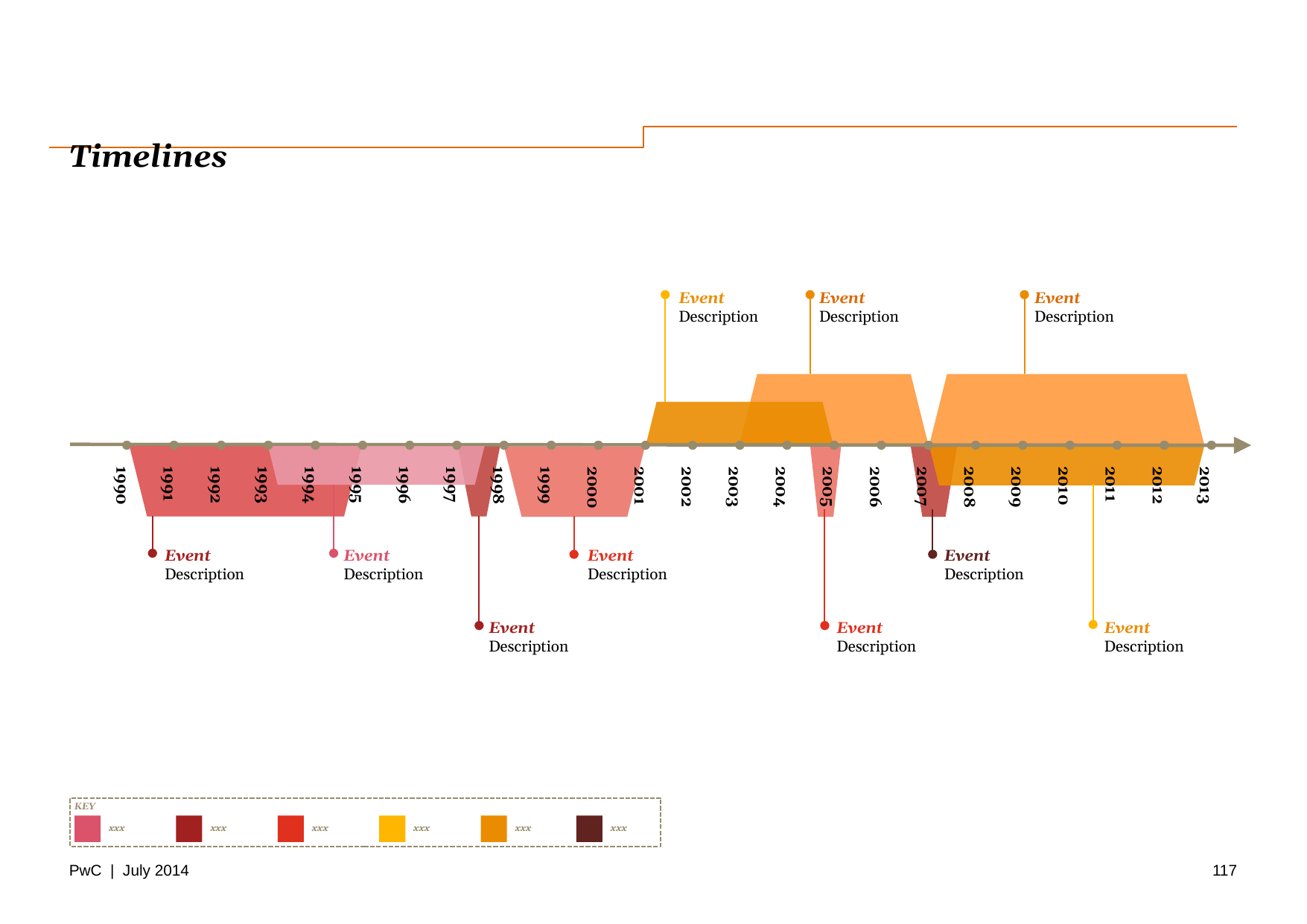

# Timelines
Event
Description

Event
Description

Event
Description

| 1990 | 1991 | 1992 | 1993 | 1994 | 1995 | 1996 | 1997 | 1998 | 1999 | 2000 | 2001 | 2002 | 2003 | 2004 | 2005 | 2006 | 2007 | 2008 | 2009 | 2010 | 2011 | 2012 | 2013 |
| --- | --- | --- | --- | --- | --- | --- | --- | --- | --- | --- | --- | --- | --- | --- | --- | --- | --- | --- | --- | --- | --- | --- | --- |
Event
Description
Event
Description
Event
Description
Event
Description
Event
Description
Event
Description
Event
Description
KEY

xxx

xxx

xxx

xxx

xxx

xxx
117